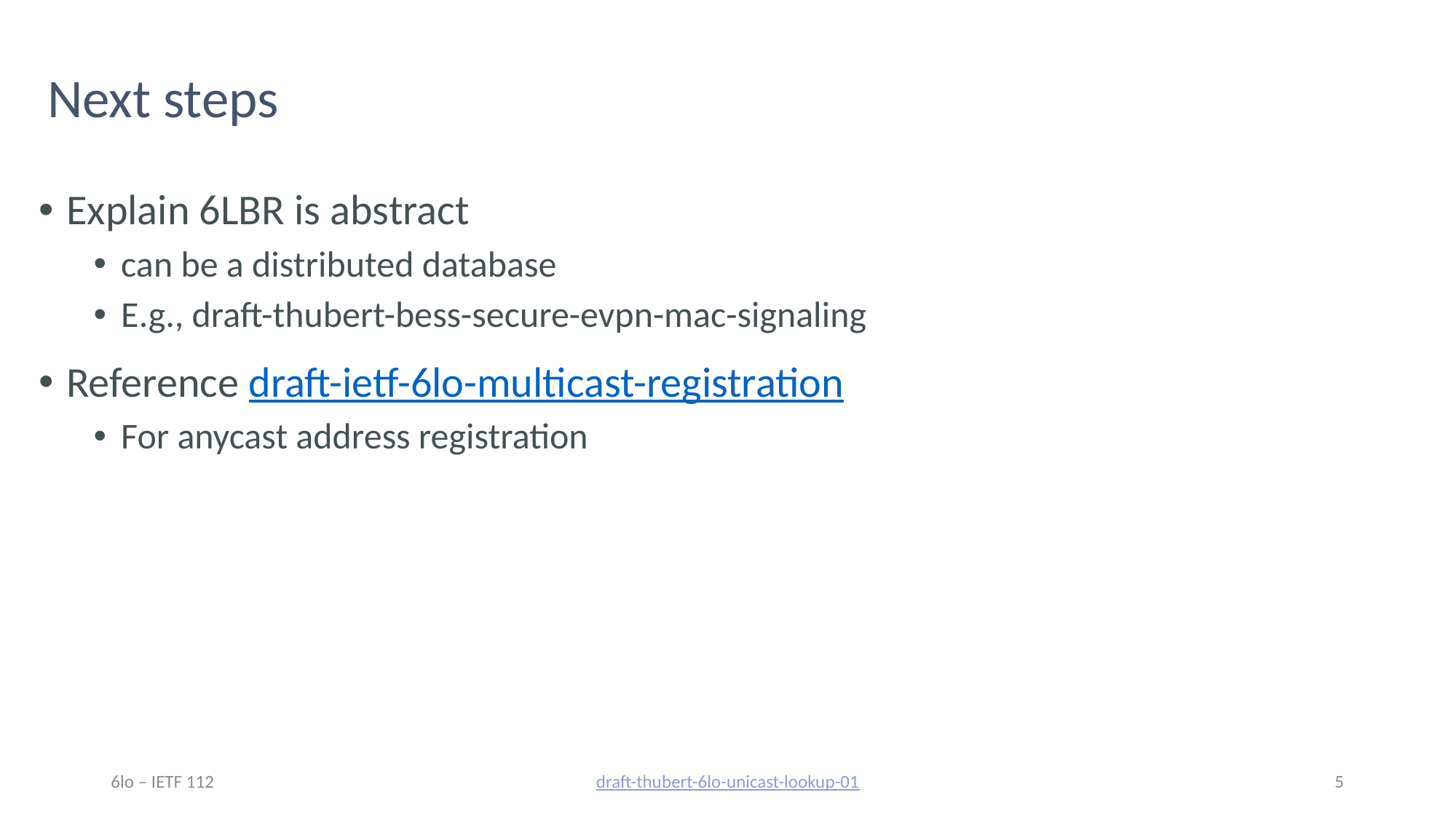

# Next steps
Explain 6LBR is abstract
can be a distributed database
E.g., draft-thubert-bess-secure-evpn-mac-signaling
Reference draft-ietf-6lo-multicast-registration
For anycast address registration